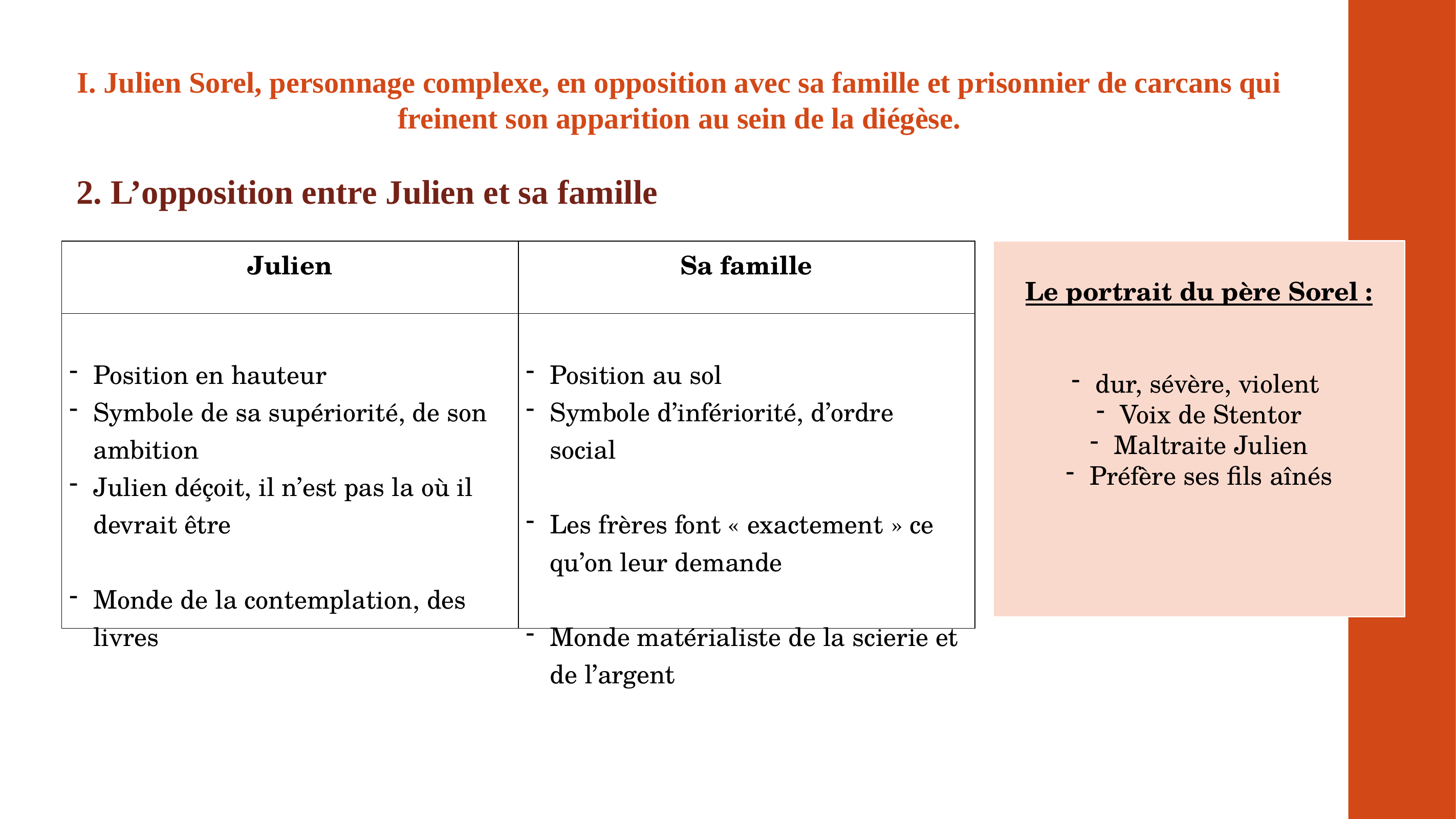

I. Julien Sorel, personnage complexe, en opposition avec sa famille et prisonnier de carcans qui freinent son apparition au sein de la diégèse.
2. L’opposition entre Julien et sa famille
| Julien | Sa famille |
| --- | --- |
| Position en hauteur Symbole de sa supériorité, de son ambition Julien déçoit, il n’est pas la où il devrait être Monde de la contemplation, des livres | Position au sol Symbole d’infériorité, d’ordre social Les frères font « exactement » ce qu’on leur demande Monde matérialiste de la scierie et de l’argent |

Le portrait du père Sorel :

dur, sévère, violent
Voix de Stentor
Maltraite Julien
Préfère ses fils aînés